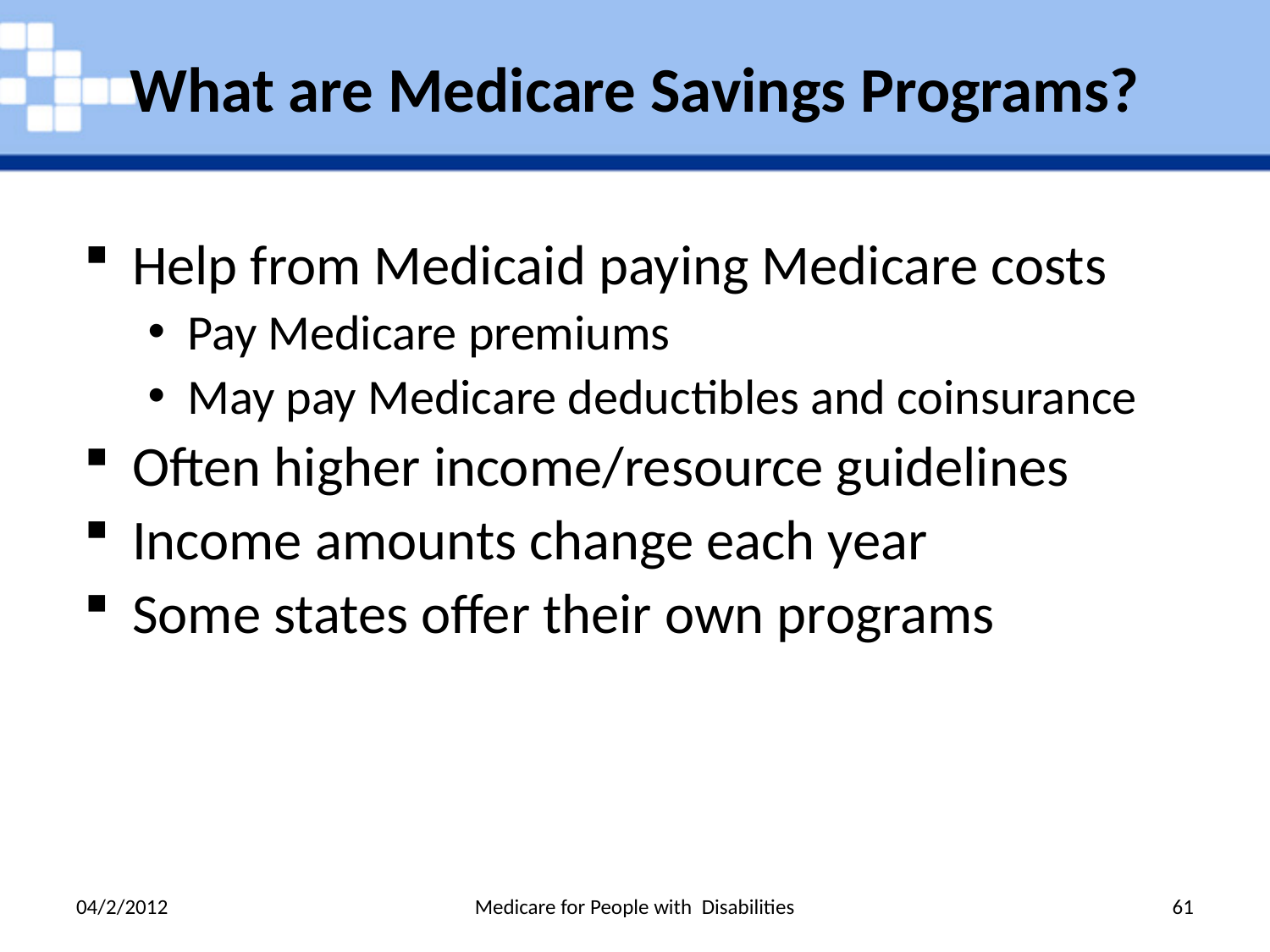

# What are Medicare Savings Programs?

Help from Medicaid paying Medicare costs
Pay Medicare premiums
May pay Medicare deductibles and coinsurance
Often higher income/resource guidelines
Income amounts change each year
Some states offer their own programs

04/2/2012
Medicare for People with  Disabilities
61